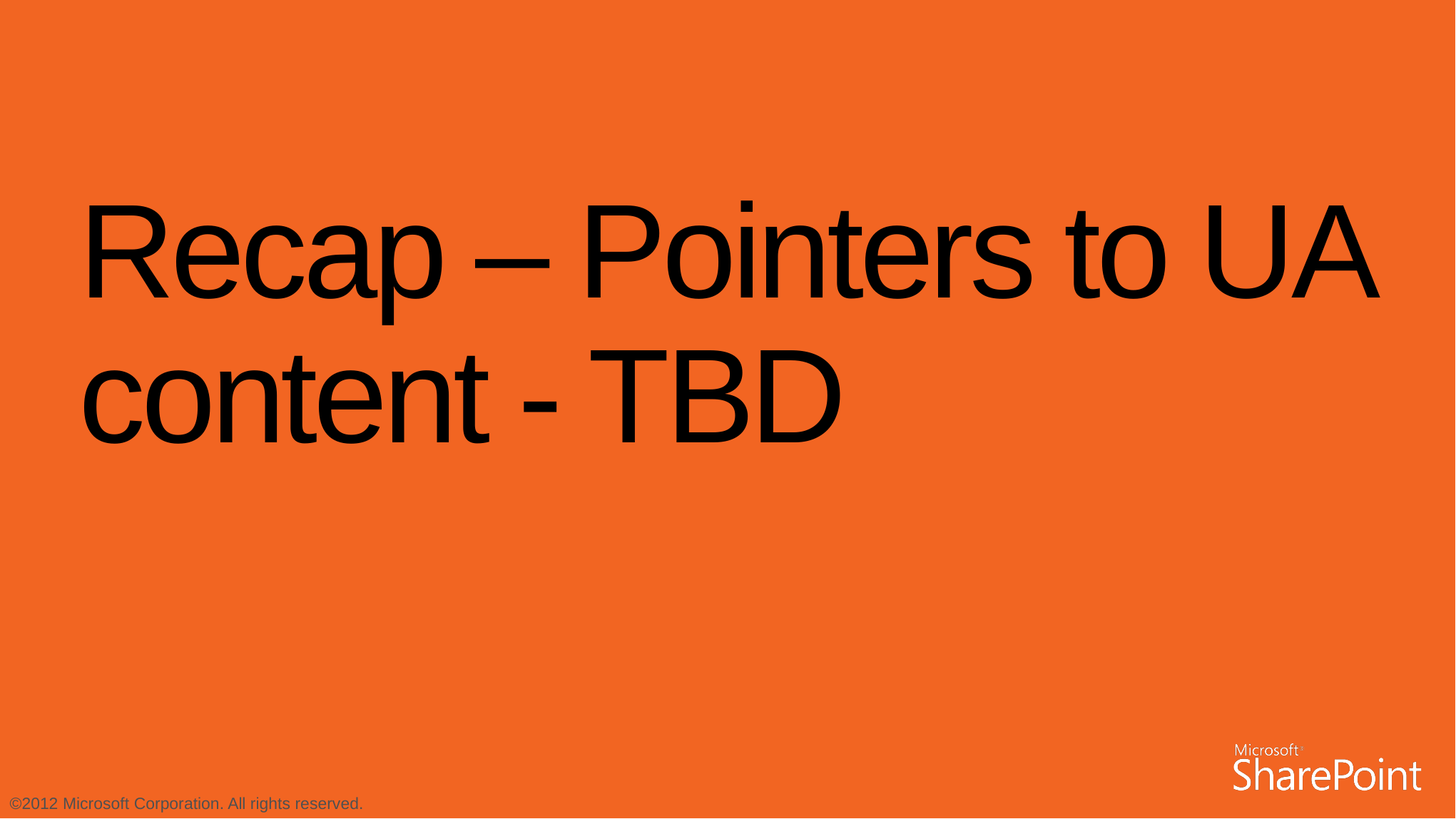

# Recap – Pointers to UA content - TBD